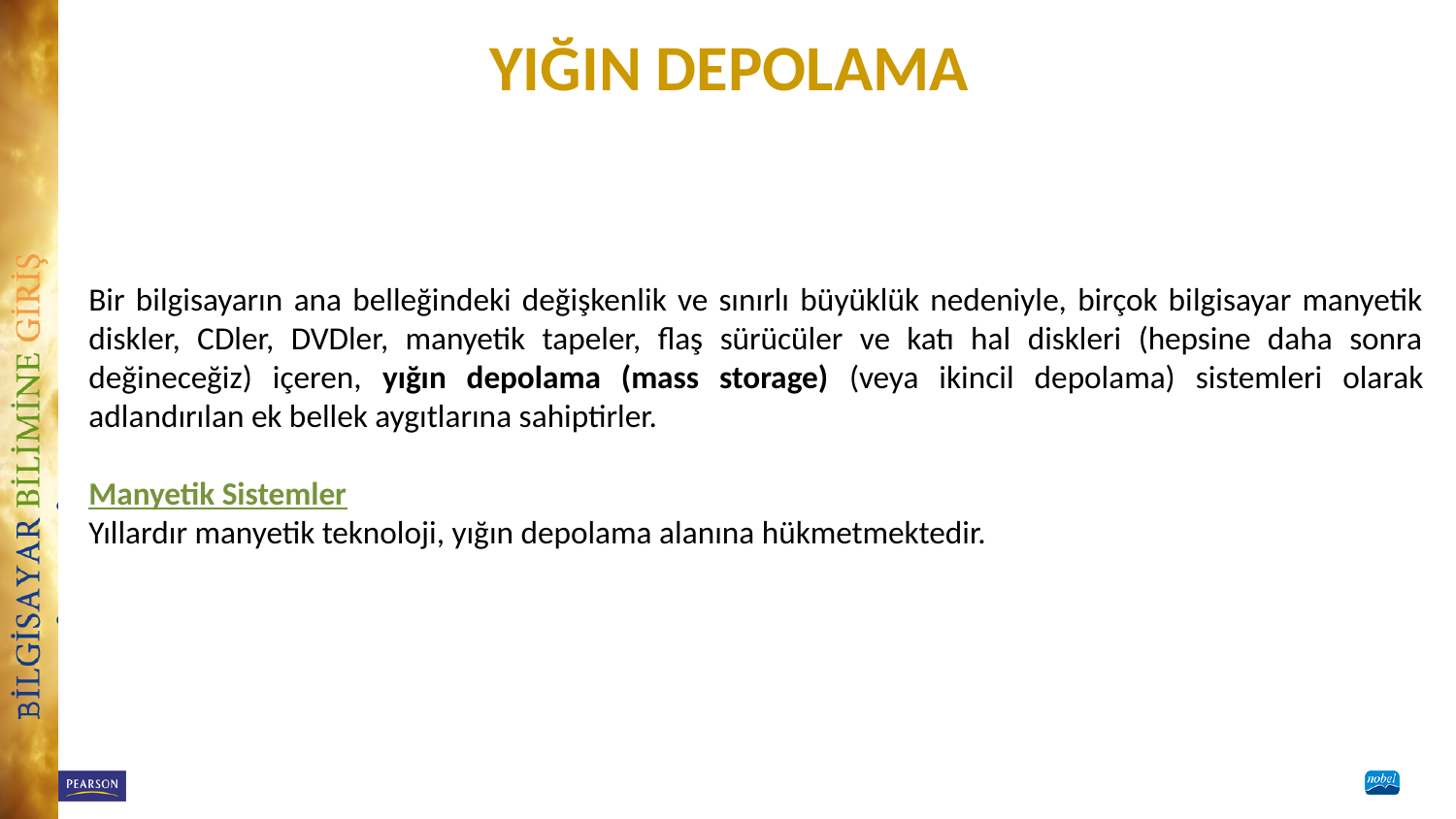

# YIĞIN DEPOLAMA
Bir bilgisayarın ana belleğindeki değişkenlik ve sınırlı büyüklük nedeniyle, birçok bilgisayar manyetik diskler, CDler, DVDler, manyetik tapeler, flaş sürücüler ve katı hal diskleri (hepsine daha sonra değineceğiz) içeren, yığın depolama (mass storage) (veya ikincil depolama) sistemleri olarak adlandırılan ek bellek aygıtlarına sahiptirler.

Manyetik Sistemler
Yıllardır manyetik teknoloji, yığın depolama alanına hükmetmektedir.